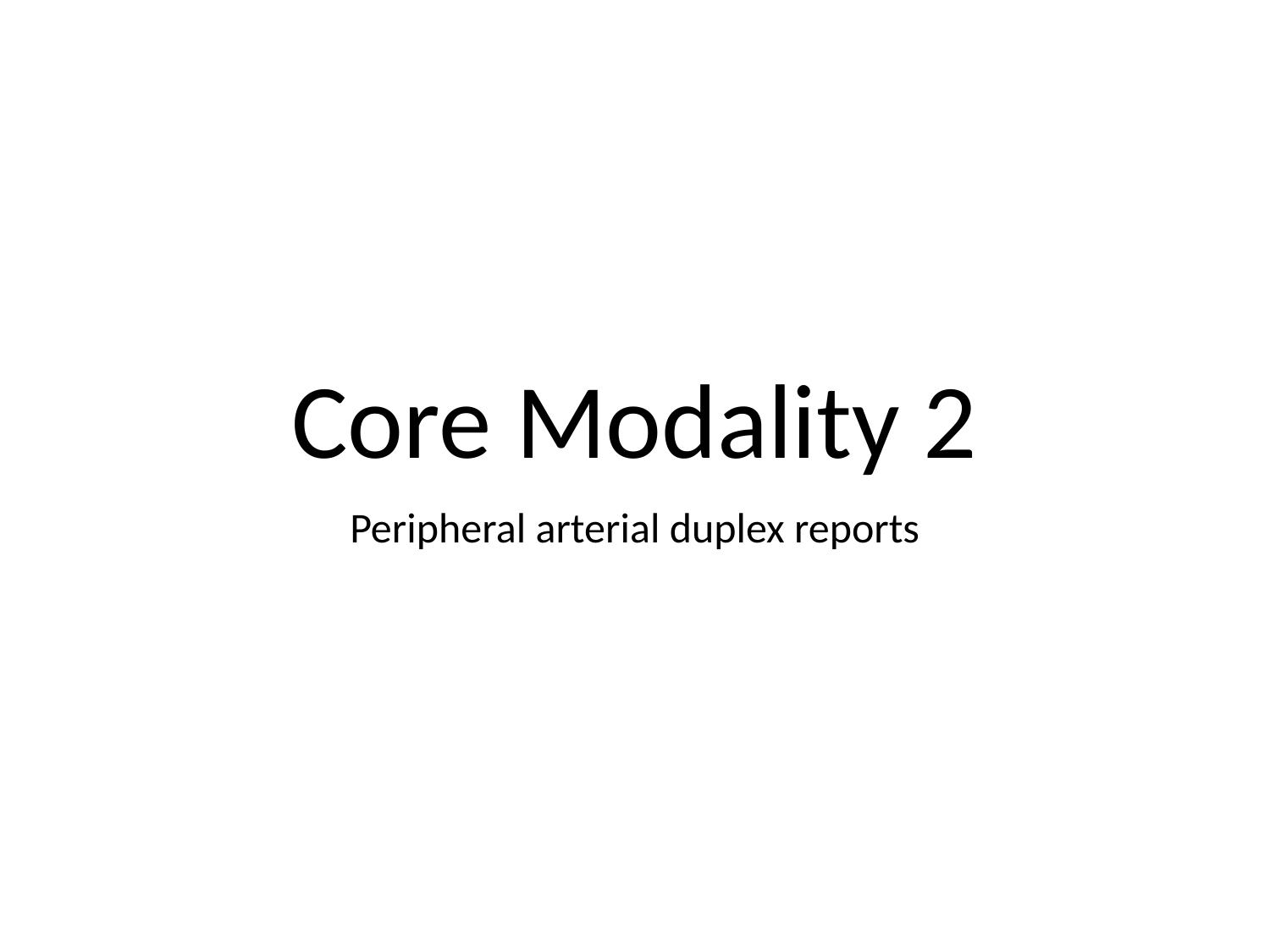

# Core Modality 2
Peripheral arterial duplex reports